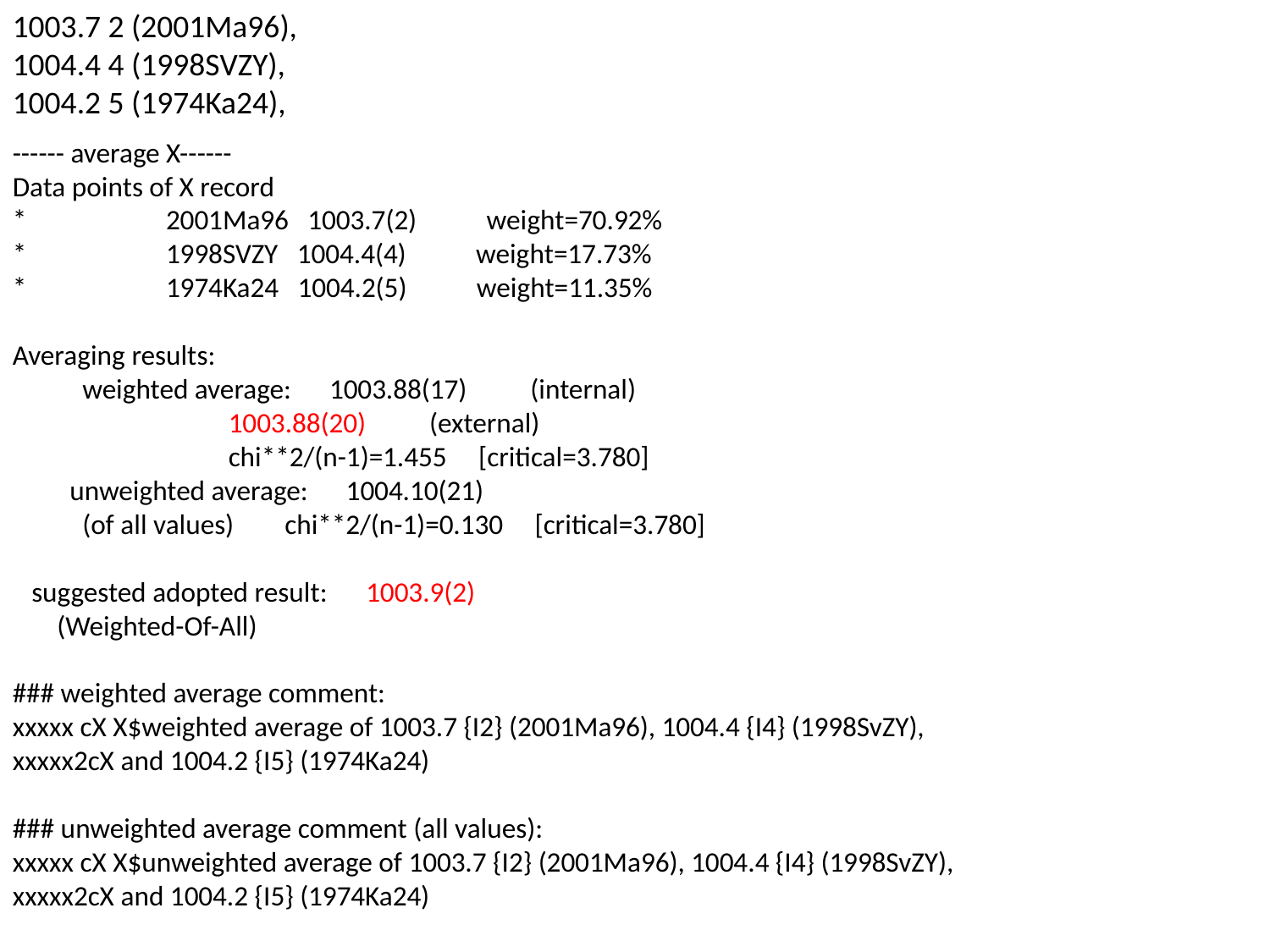

1003.7 2 (2001Ma96),
1004.4 4 (1998SVZY),
1004.2 5 (1974Ka24),
------ average X------
Data points of X record
*                      2001Ma96   1003.7(2)           weight=70.92%
*                      1998SVZY   1004.4(4)           weight=17.73%
*                      1974Ka24   1004.2(5)           weight=11.35%

Averaging results:
           weighted average:      1003.88(17)          (internal)
                                  1003.88(20)          (external)
                                  chi**2/(n-1)=1.455     [critical=3.780]
         unweighted average:      1004.10(21)
           (of all values)        chi**2/(n-1)=0.130     [critical=3.780]

   suggested adopted result:      1003.9(2)
       (Weighted-Of-All)

### weighted average comment:
xxxxx cX X$weighted average of 1003.7 {I2} (2001Ma96), 1004.4 {I4} (1998SvZY),
xxxxx2cX and 1004.2 {I5} (1974Ka24)

### unweighted average comment (all values):
xxxxx cX X$unweighted average of 1003.7 {I2} (2001Ma96), 1004.4 {I4} (1998SvZY),
xxxxx2cX and 1004.2 {I5} (1974Ka24)